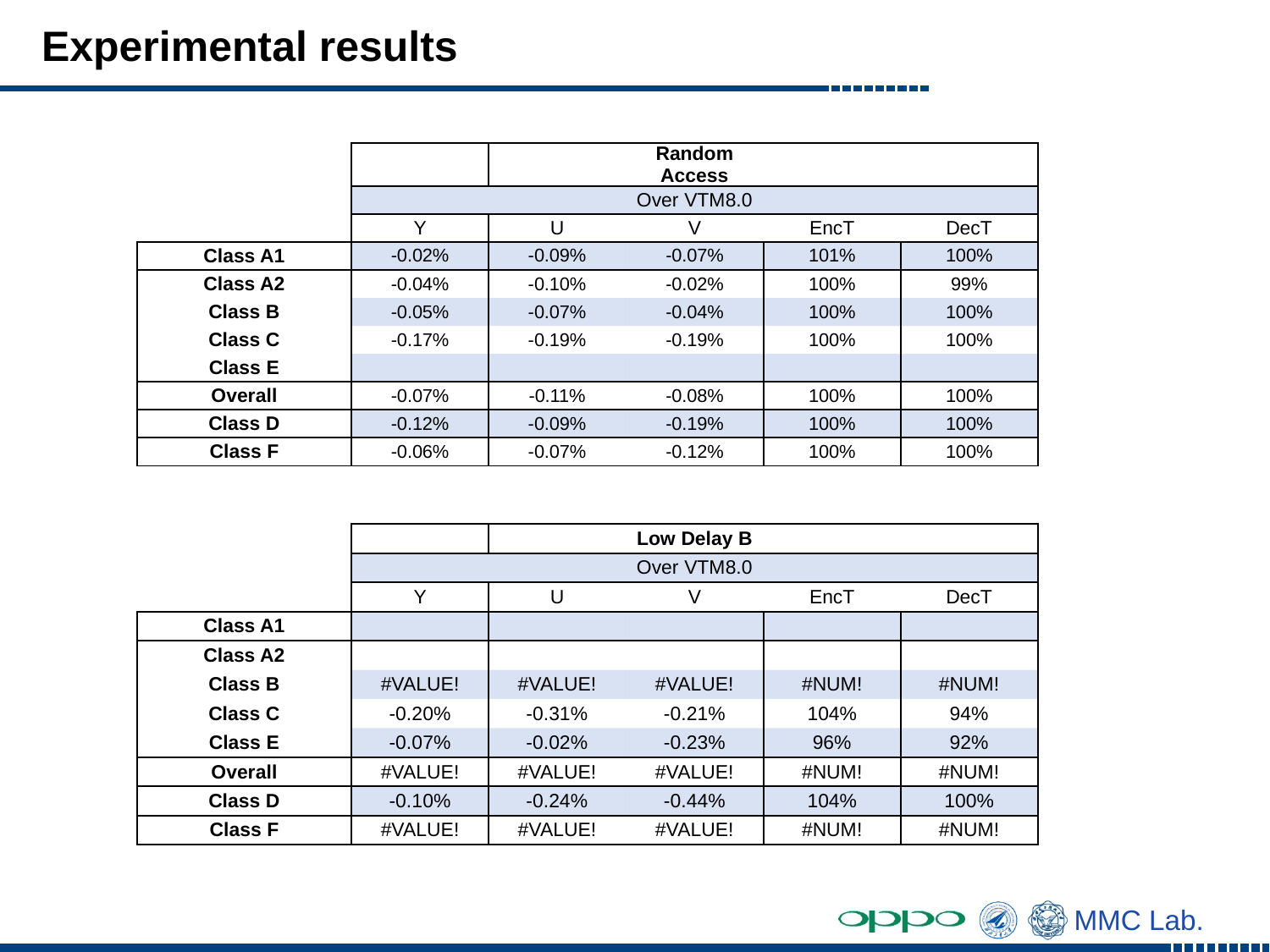

# Experimental results
|  |  |  | Random Access |  |  |
| --- | --- | --- | --- | --- | --- |
|  | Over VTM8.0 |  |  |  |  |
|  | Y | U | V | EncT | DecT |
| Class A1 | -0.02% | -0.09% | -0.07% | 101% | 100% |
| Class A2 | -0.04% | -0.10% | -0.02% | 100% | 99% |
| Class B | -0.05% | -0.07% | -0.04% | 100% | 100% |
| Class C | -0.17% | -0.19% | -0.19% | 100% | 100% |
| Class E |  |  |  |  |  |
| Overall | -0.07% | -0.11% | -0.08% | 100% | 100% |
| Class D | -0.12% | -0.09% | -0.19% | 100% | 100% |
| Class F | -0.06% | -0.07% | -0.12% | 100% | 100% |
|  |  |  | Low Delay B |  |  |
| --- | --- | --- | --- | --- | --- |
|  | Over VTM8.0 |  |  |  |  |
|  | Y | U | V | EncT | DecT |
| Class A1 |  |  |  |  |  |
| Class A2 |  |  |  |  |  |
| Class B | #VALUE! | #VALUE! | #VALUE! | #NUM! | #NUM! |
| Class C | -0.20% | -0.31% | -0.21% | 104% | 94% |
| Class E | -0.07% | -0.02% | -0.23% | 96% | 92% |
| Overall | #VALUE! | #VALUE! | #VALUE! | #NUM! | #NUM! |
| Class D | -0.10% | -0.24% | -0.44% | 104% | 100% |
| Class F | #VALUE! | #VALUE! | #VALUE! | #NUM! | #NUM! |